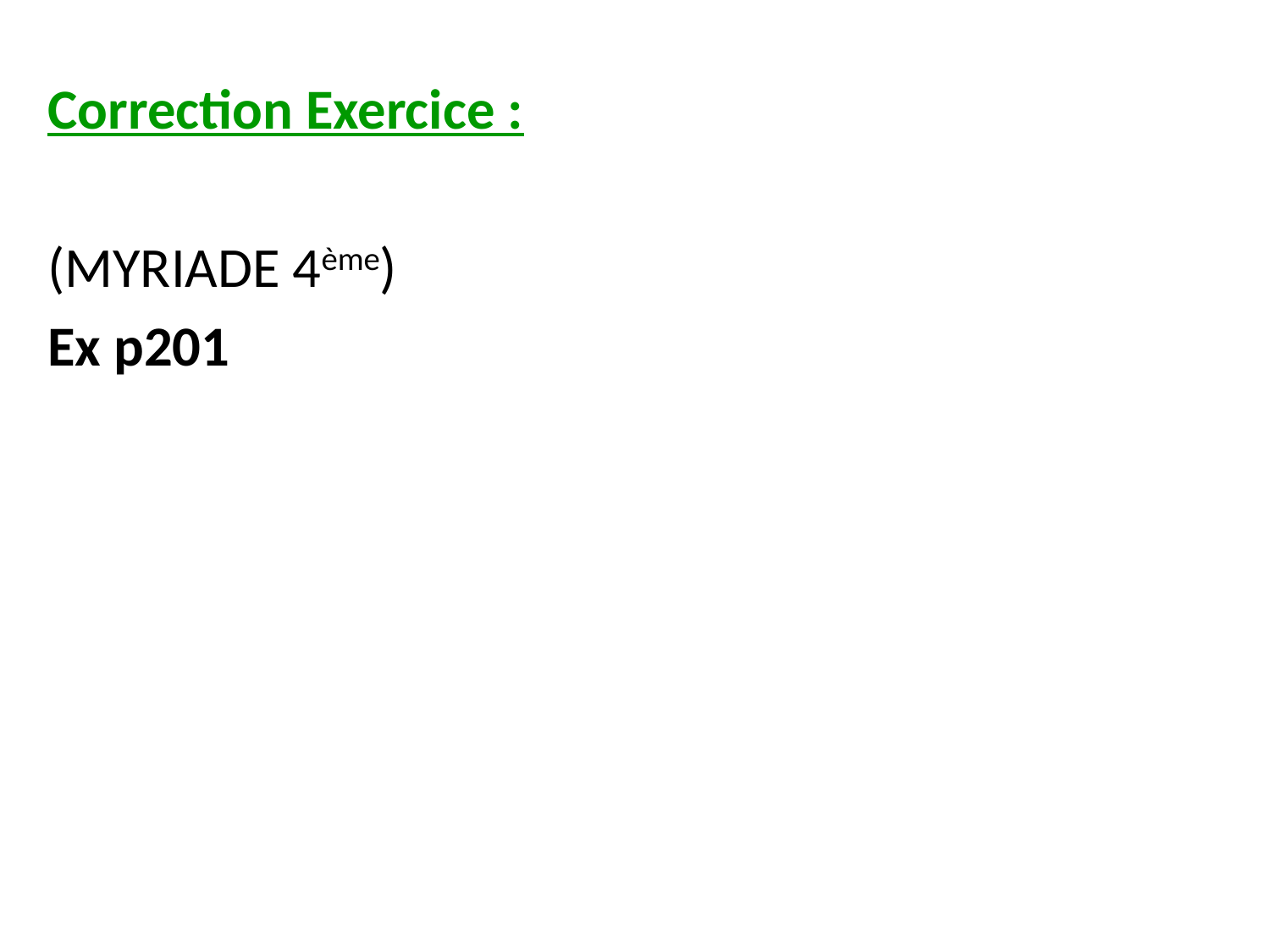

Correction Exercice :

(MYRIADE 4ème)
Ex p201